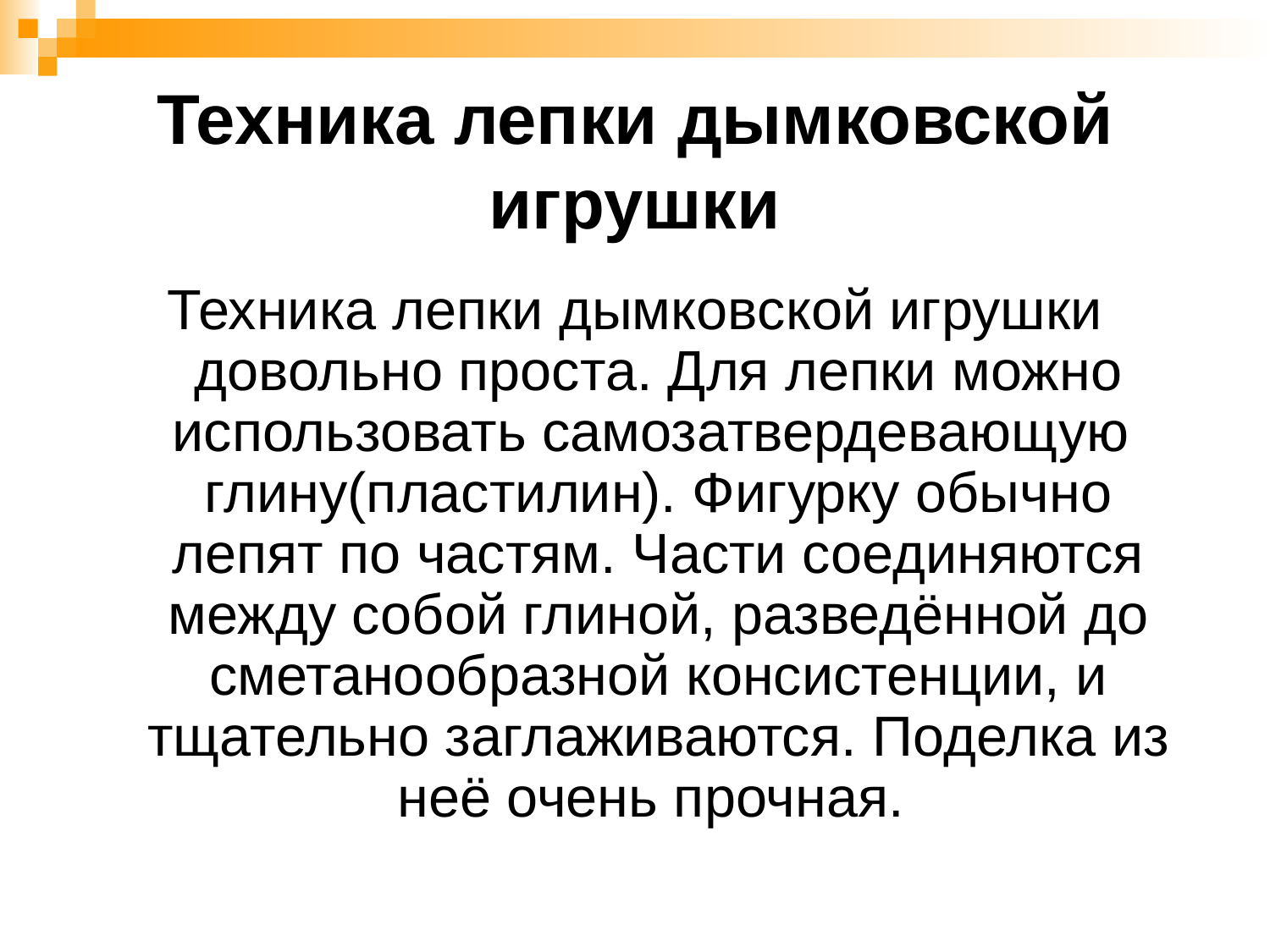

# Техника лепки дымковской игрушки
Техника лепки дымковской игрушки довольно проста. Для лепки можно использовать самозатвердевающую  глину(пластилин). Фигурку обычно лепят по частям. Части соединяются между собой глиной, разведённой до сметанообразной консистенции, и тщательно заглаживаются. Поделка из неё очень прочная.